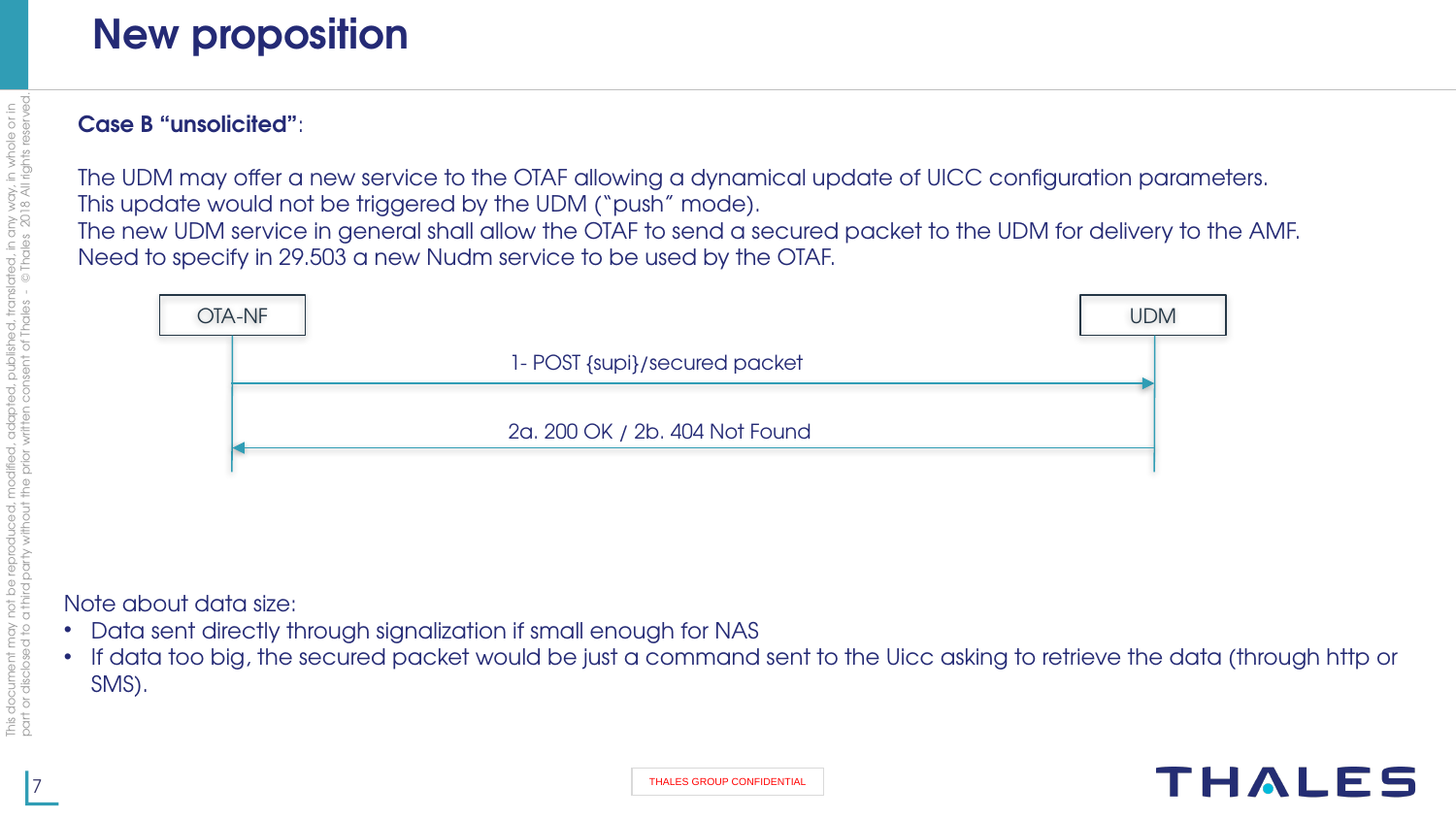

# New proposition
Case B “unsolicited”:

The UDM may offer a new service to the OTAF allowing a dynamical update of UICC configuration parameters.
This update would not be triggered by the UDM (“push” mode).
The new UDM service in general shall allow the OTAF to send a secured packet to the UDM for delivery to the AMF.
Need to specify in 29.503 a new Nudm service to be used by the OTAF.

OTA-NF
UDM
1- POST {supi}/secured packet
2a. 200 OK / 2b. 404 Not Found

Note about data size:
Data sent directly through signalization if small enough for NAS
If data too big, the secured packet would be just a command sent to the Uicc asking to retrieve the data (through http or SMS).